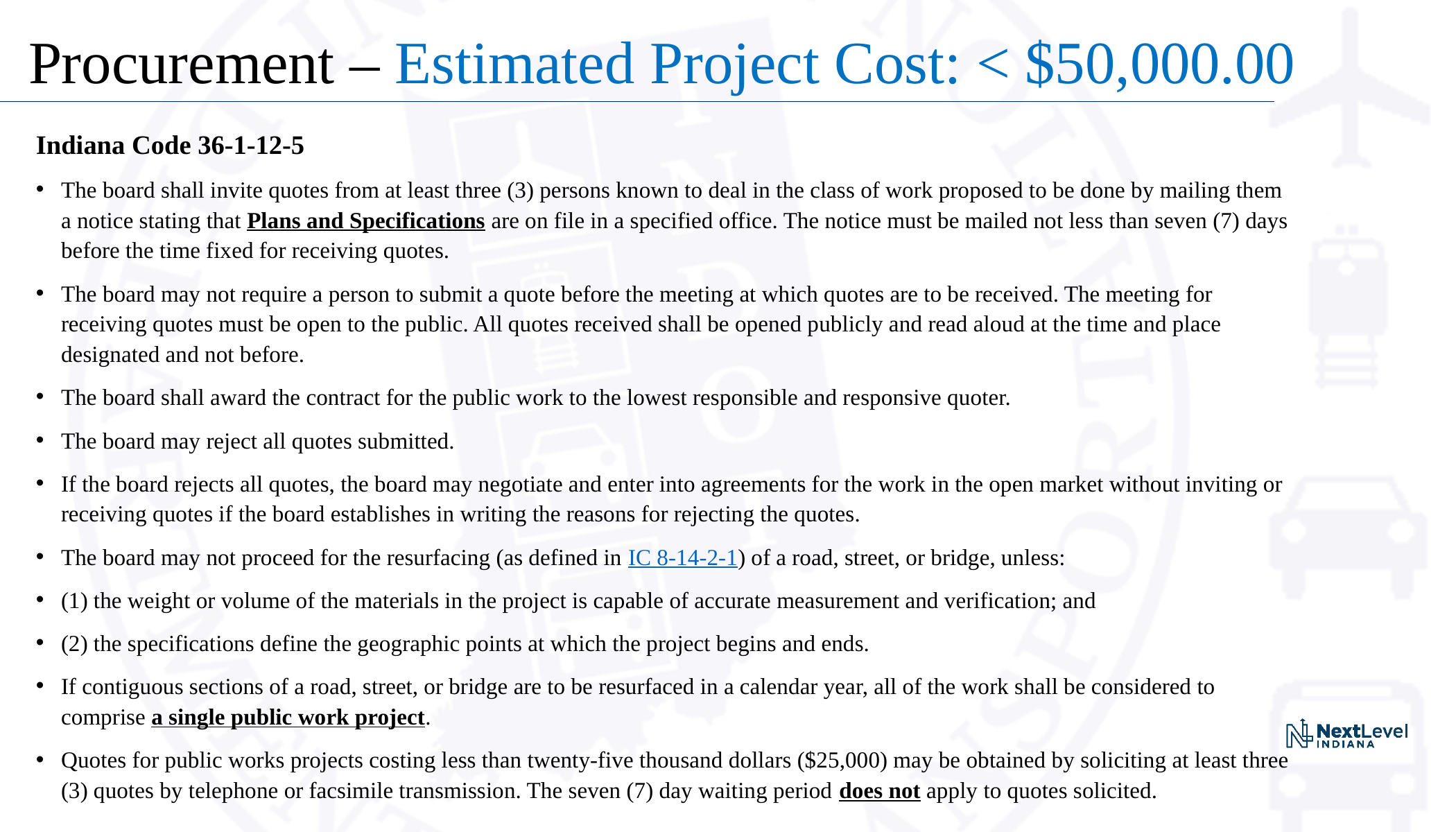

# Procurement – Estimated Project Cost: < $50,000.00
Indiana Code 36-1-12-5
The board shall invite quotes from at least three (3) persons known to deal in the class of work proposed to be done by mailing them a notice stating that Plans and Specifications are on file in a specified office. The notice must be mailed not less than seven (7) days before the time fixed for receiving quotes.
The board may not require a person to submit a quote before the meeting at which quotes are to be received. The meeting for receiving quotes must be open to the public. All quotes received shall be opened publicly and read aloud at the time and place designated and not before.
The board shall award the contract for the public work to the lowest responsible and responsive quoter.
The board may reject all quotes submitted.
If the board rejects all quotes, the board may negotiate and enter into agreements for the work in the open market without inviting or receiving quotes if the board establishes in writing the reasons for rejecting the quotes.
The board may not proceed for the resurfacing (as defined in IC 8-14-2-1) of a road, street, or bridge, unless:
(1) the weight or volume of the materials in the project is capable of accurate measurement and verification; and
(2) the specifications define the geographic points at which the project begins and ends.
If contiguous sections of a road, street, or bridge are to be resurfaced in a calendar year, all of the work shall be considered to comprise a single public work project.
Quotes for public works projects costing less than twenty-five thousand dollars ($25,000) may be obtained by soliciting at least three (3) quotes by telephone or facsimile transmission. The seven (7) day waiting period does not apply to quotes solicited.